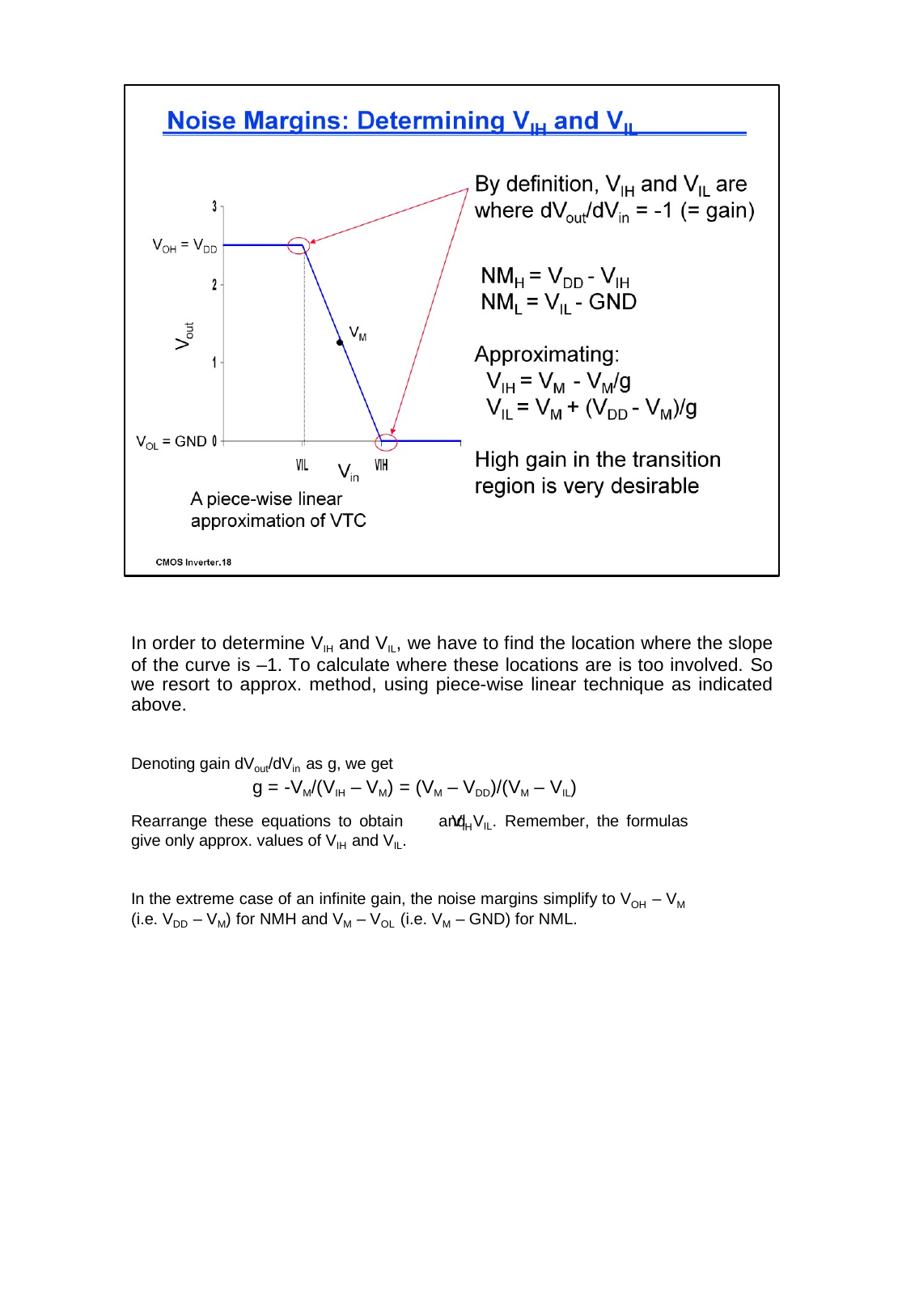

In order to determine VIH and VIL, we have to find the location where the slope of the curve is –1. To calculate where these locations are is too involved. So we resort to approx. method, using piece-wise linear technique as indicated above.
Denoting gain dVout/dVin as g, we get
g = -VM/(VIH – VM) = (VM – VDD)/(VM – VIL)
Rearrange these equations to obtain        and VIL. Remember, the formulas
give only approx. values of VIH and VIL.
VIH
In the extreme case of an infinite gain, the noise margins simplify to VOH  – VM
(i.e. VDD – VM) for NMH and VM – VOL (i.e. VM – GND) for NML.